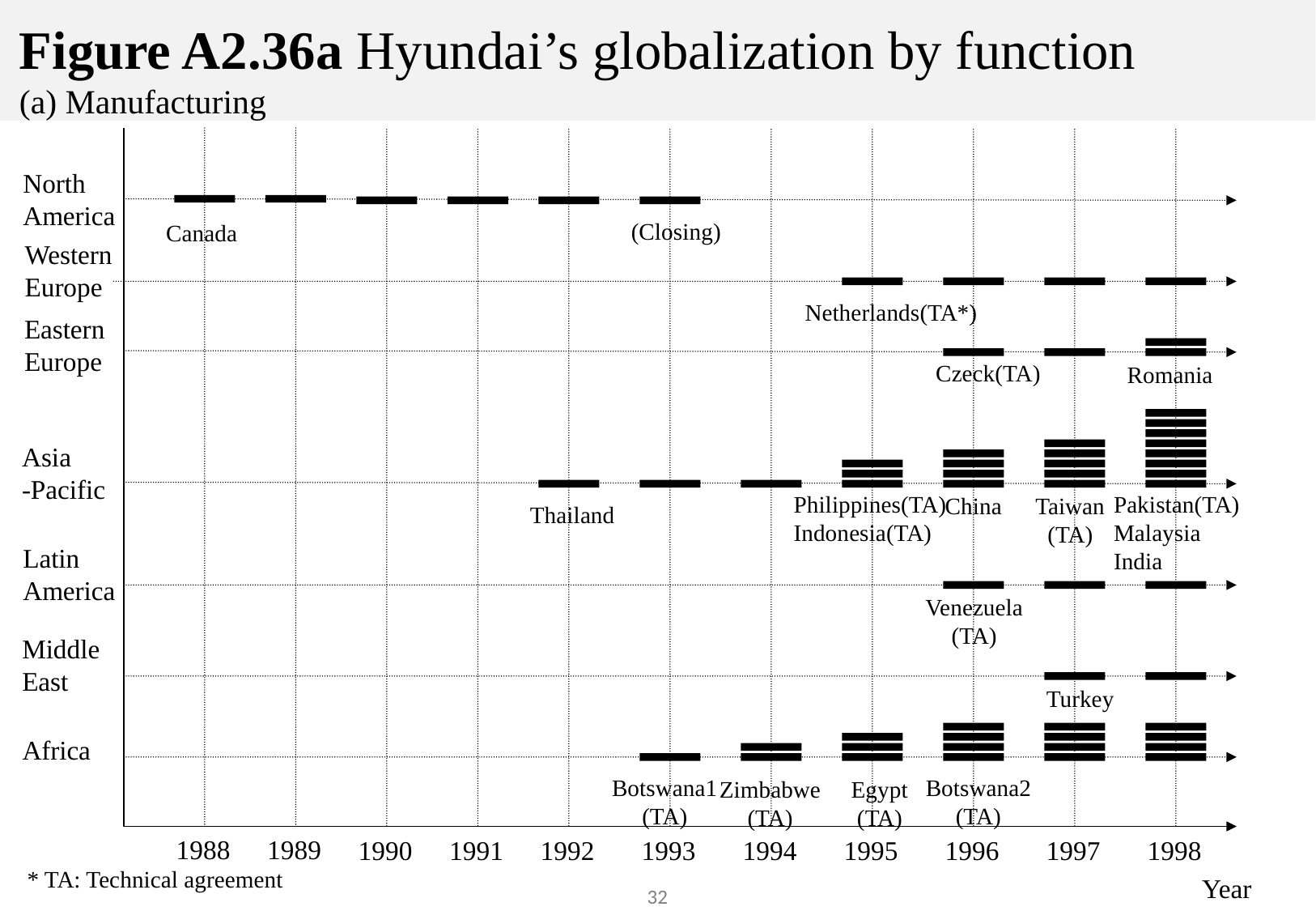

# Figure A2.36a Hyundai’s globalization by function (a) Manufacturing

North
America

(Closing)
Canada
Western
Europe

Netherlands(TA*)
Eastern
Europe

Czeck(TA)

Romania

Asia
-Pacific

Philippines(TA)
Indonesia(TA)

Pakistan(TA)
Malaysia
India

China
Taiwan
(TA)
Thailand
Latin
America

Venezuela
(TA)
Middle
East

Turkey

Africa

Botswana1
(TA)
Botswana2
(TA)
Zimbabwe
(TA)
Egypt
(TA)
1988
1989
1990
1991
1992
1993
1994
1995
1996
1997
1998
* TA: Technical agreement
Year